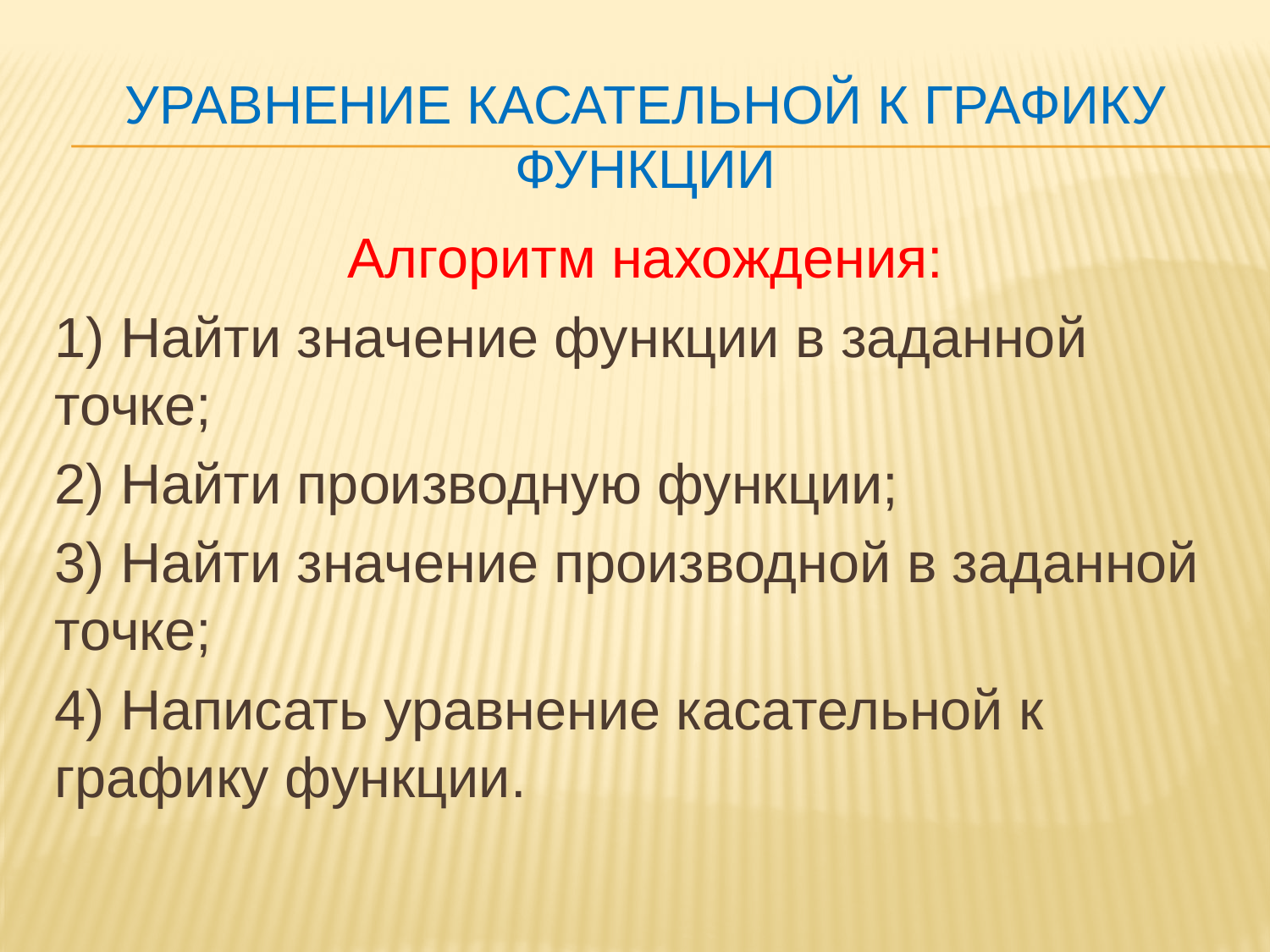

# Уравнение касательной к графику функции
Алгоритм нахождения:
1) Найти значение функции в заданной точке;
2) Найти производную функции;
3) Найти значение производной в заданной точке;
4) Написать уравнение касательной к графику функции.